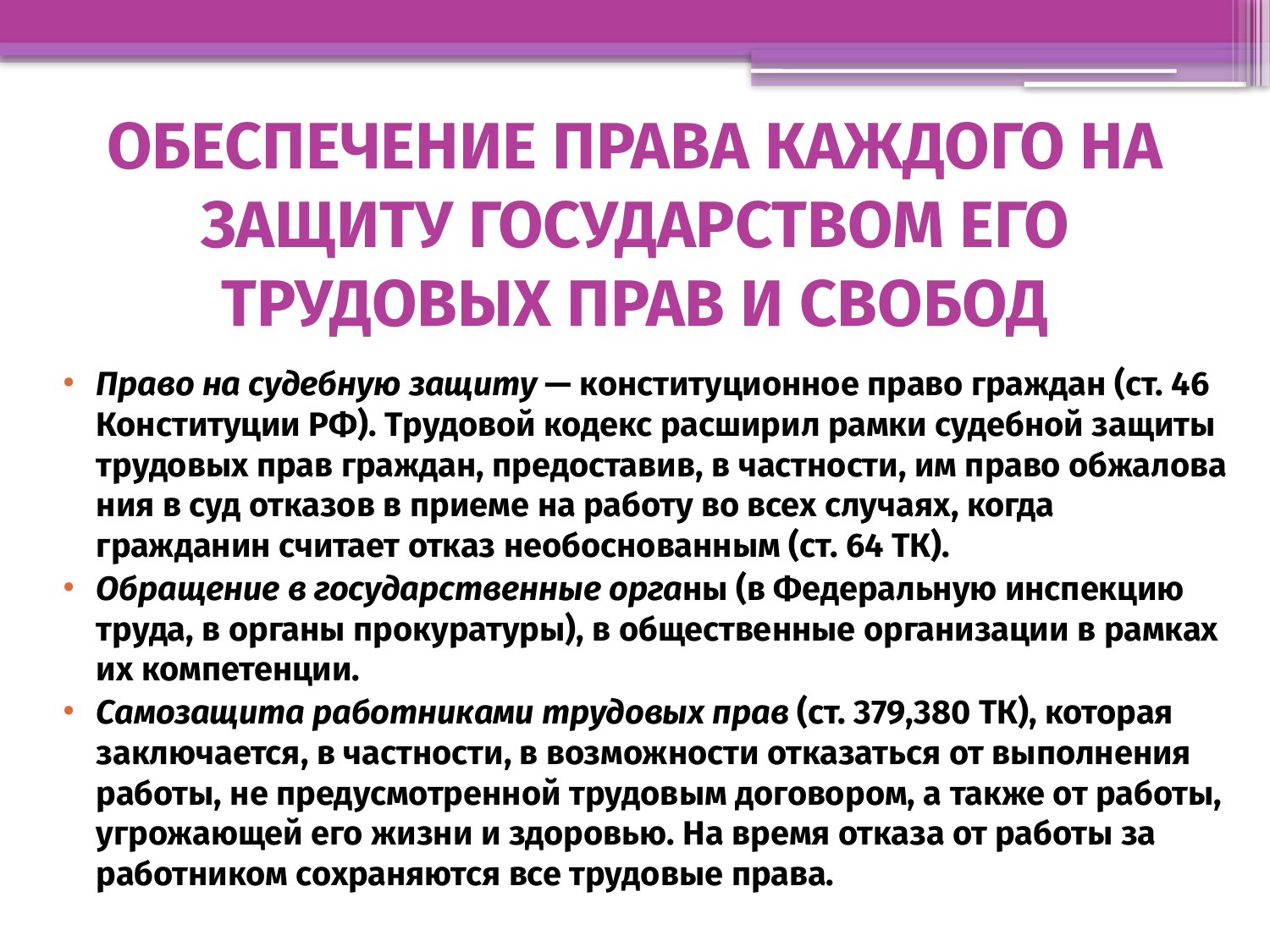

# ОБЕСПЕЧЕНИЕ ПРАВА КАЖДОГО НА ЗАЩИТУ ГОСУДАРСТВОМ ЕГО ТРУДОВЫХ ПРАВ И СВОБОД
Право на судебную защиту — конституционное право граждан (ст. 46 Конституции РФ). Трудовой кодекс расширил рамки судебной защиты трудовых прав граждан, предоставив, в частности, им право обжалова­ния в суд отказов в приеме на работу во всех случаях, когда гражданин считает отказ необоснованным (ст. 64 ТК).
Обращение в государственные органы (в Федеральную инспекцию труда, в органы прокуратуры), в общественные организации в рамках их компетенции.
Самозащита работниками трудовых прав (ст. 379,380 ТК), которая заключается, в частности, в возможности отказаться от выполнения работы, не предусмотренной трудовым договором, а также от работы, угрожающей его жизни и здоровью. На время отказа от работы за работником сохраняются все трудовые права.